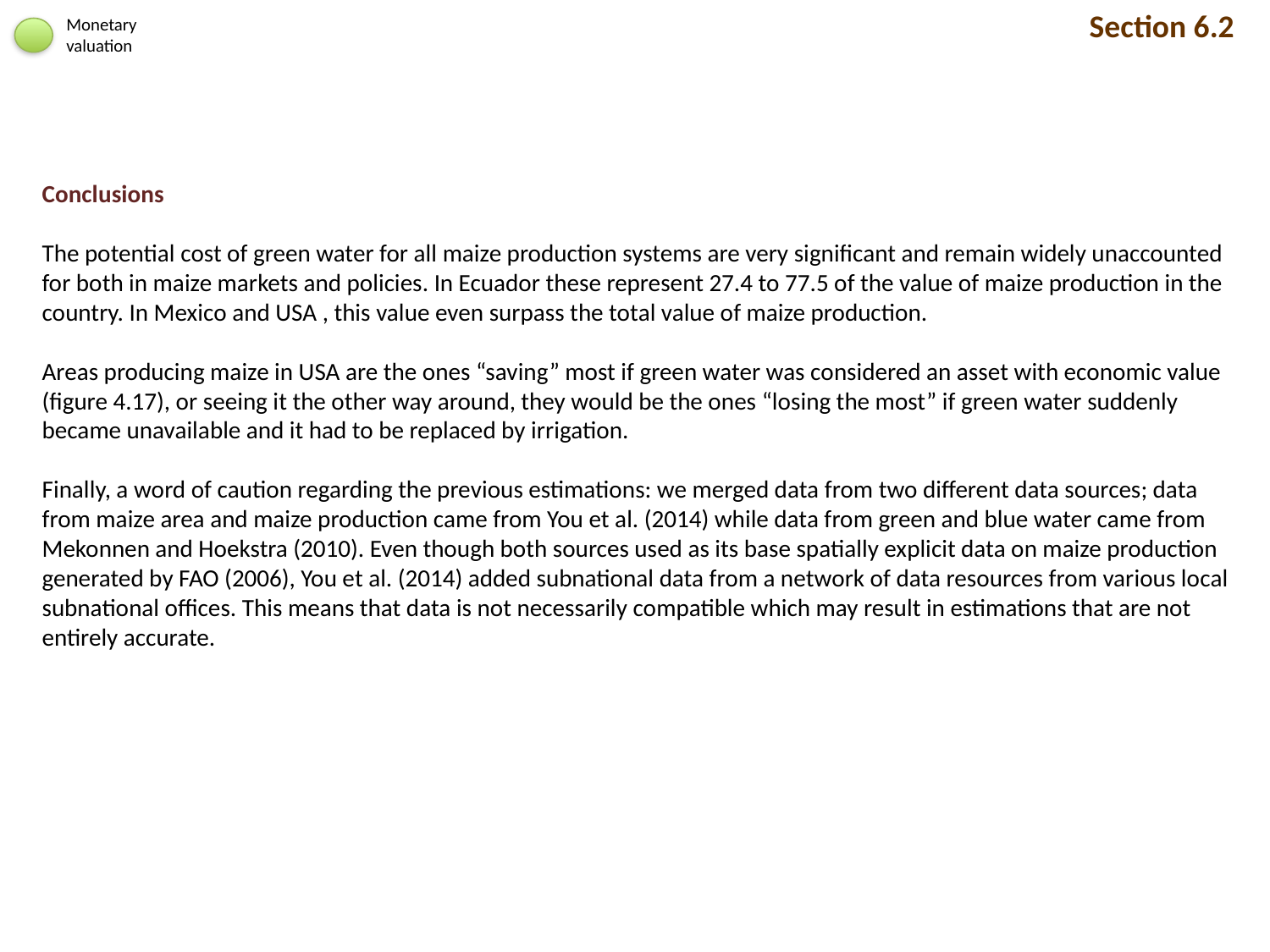

Section 6.2
Monetary valuation

Conclusions

The potential cost of green water for all maize production systems are very significant and remain widely unaccounted for both in maize markets and policies. In Ecuador these represent 27.4 to 77.5 of the value of maize production in the country. In Mexico and USA , this value even surpass the total value of maize production.

Areas producing maize in USA are the ones “saving” most if green water was considered an asset with economic value (figure 4.17), or seeing it the other way around, they would be the ones “losing the most” if green water suddenly became unavailable and it had to be replaced by irrigation.

Finally, a word of caution regarding the previous estimations: we merged data from two different data sources; data from maize area and maize production came from You et al. (2014) while data from green and blue water came from Mekonnen and Hoekstra (2010). Even though both sources used as its base spatially explicit data on maize production generated by FAO (2006), You et al. (2014) added subnational data from a network of data resources from various local subnational offices. This means that data is not necessarily compatible which may result in estimations that are not entirely accurate.